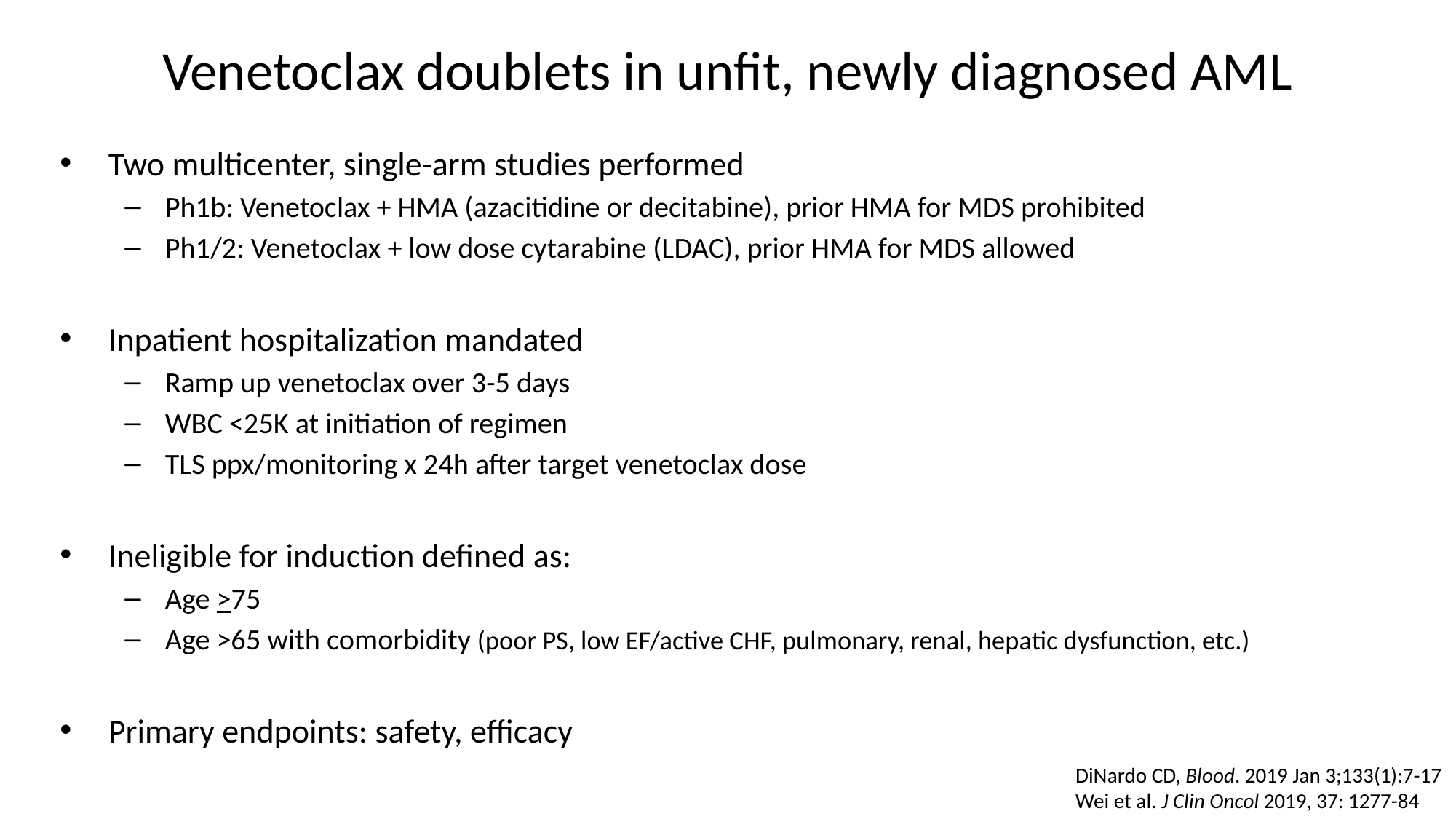

# Venetoclax doublets in unfit, newly diagnosed AML
Two multicenter, single-arm studies performed
Ph1b: Venetoclax + HMA (azacitidine or decitabine), prior HMA for MDS prohibited
Ph1/2: Venetoclax + low dose cytarabine (LDAC), prior HMA for MDS allowed

Inpatient hospitalization mandated
Ramp up venetoclax over 3-5 days
WBC <25K at initiation of regimen
TLS ppx/monitoring x 24h after target venetoclax dose

Ineligible for induction defined as:
Age >75
Age >65 with comorbidity (poor PS, low EF/active CHF, pulmonary, renal, hepatic dysfunction, etc.)

Primary endpoints: safety, efficacy
DiNardo CD, Blood. 2019 Jan 3;133(1):7-17
Wei et al. J Clin Oncol 2019, 37: 1277-84